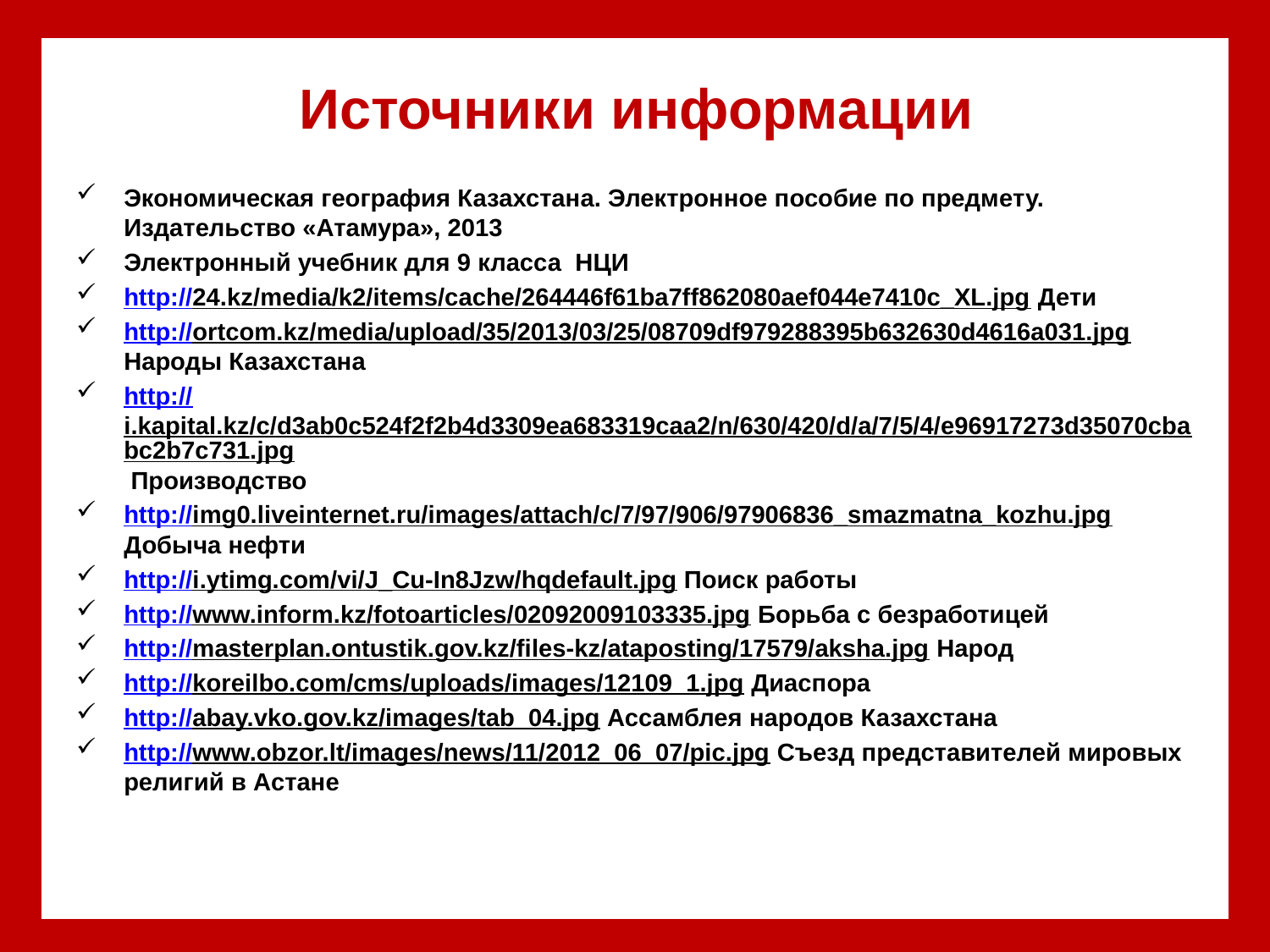

# Источники информации
Экономическая география Казахстана. Электронное пособие по предмету. Издательство «Атамура», 2013
Электронный учебник для 9 класса  НЦИ
http://24.kz/media/k2/items/cache/264446f61ba7ff862080aef044e7410c_XL.jpg Дети
http://ortcom.kz/media/upload/35/2013/03/25/08709df979288395b632630d4616a031.jpg Народы Казахстана
http://i.kapital.kz/c/d3ab0c524f2f2b4d3309ea683319caa2/n/630/420/d/a/7/5/4/e96917273d35070cbabc2b7c731.jpg Производство
http://img0.liveinternet.ru/images/attach/c/7/97/906/97906836_smazmatna_kozhu.jpg Добыча нефти
http://i.ytimg.com/vi/J_Cu-In8Jzw/hqdefault.jpg Поиск работы
http://www.inform.kz/fotoarticles/02092009103335.jpg Борьба с безработицей
http://masterplan.ontustik.gov.kz/files-kz/ataposting/17579/aksha.jpg Народ
http://koreilbo.com/cms/uploads/images/12109_1.jpg Диаспора
http://abay.vko.gov.kz/images/tab_04.jpg Ассамблея народов Казахстана
http://www.obzor.lt/images/news/11/2012_06_07/pic.jpg Съезд представителей мировых религий в Астане